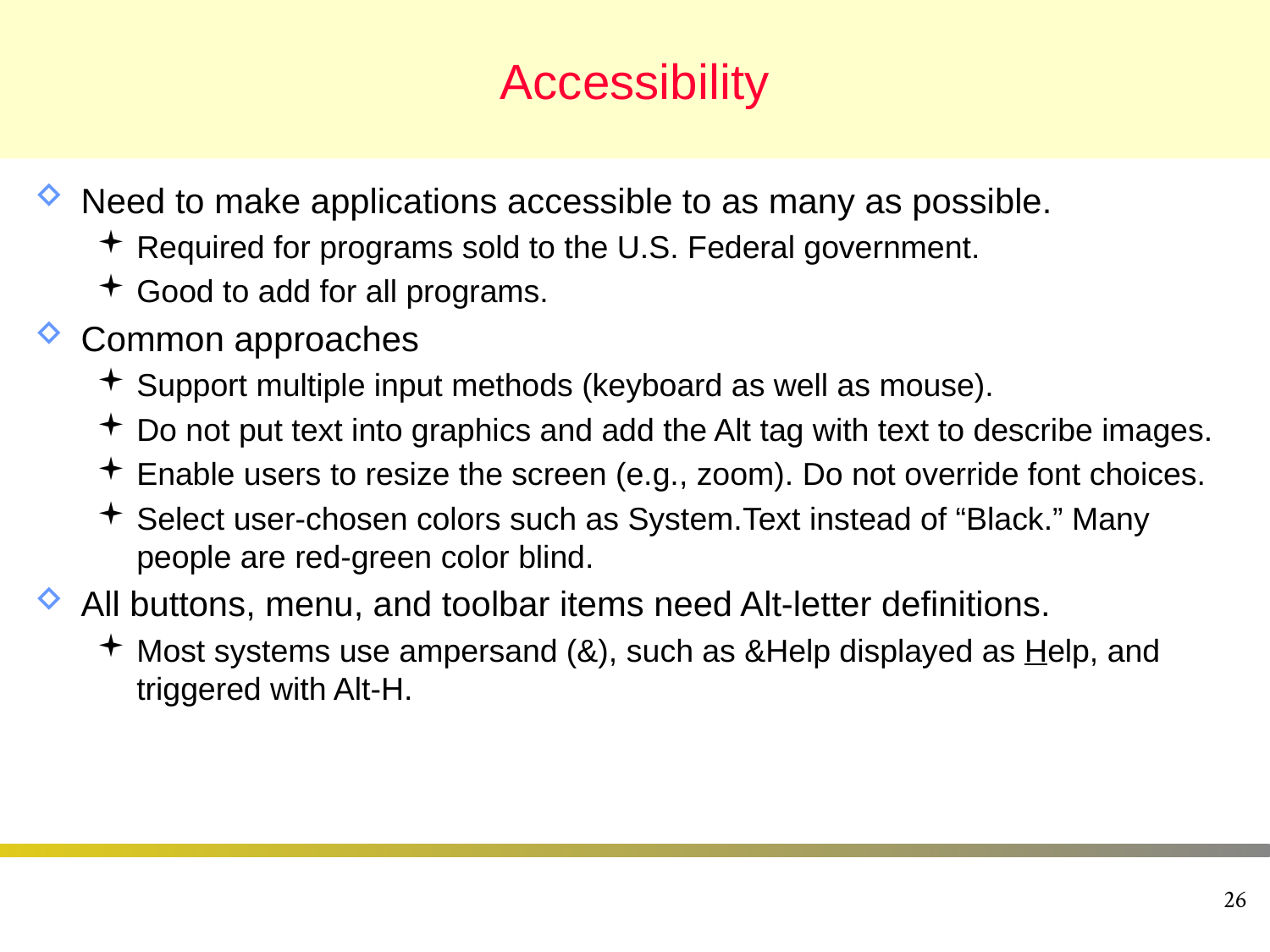

# Accessibility
Need to make applications accessible to as many as possible.
Required for programs sold to the U.S. Federal government.
Good to add for all programs.
Common approaches
Support multiple input methods (keyboard as well as mouse).
Do not put text into graphics and add the Alt tag with text to describe images.
Enable users to resize the screen (e.g., zoom). Do not override font choices.
Select user-chosen colors such as System.Text instead of “Black.” Many people are red-green color blind.
All buttons, menu, and toolbar items need Alt-letter definitions.
Most systems use ampersand (&), such as &Help displayed as Help, and triggered with Alt-H.

26